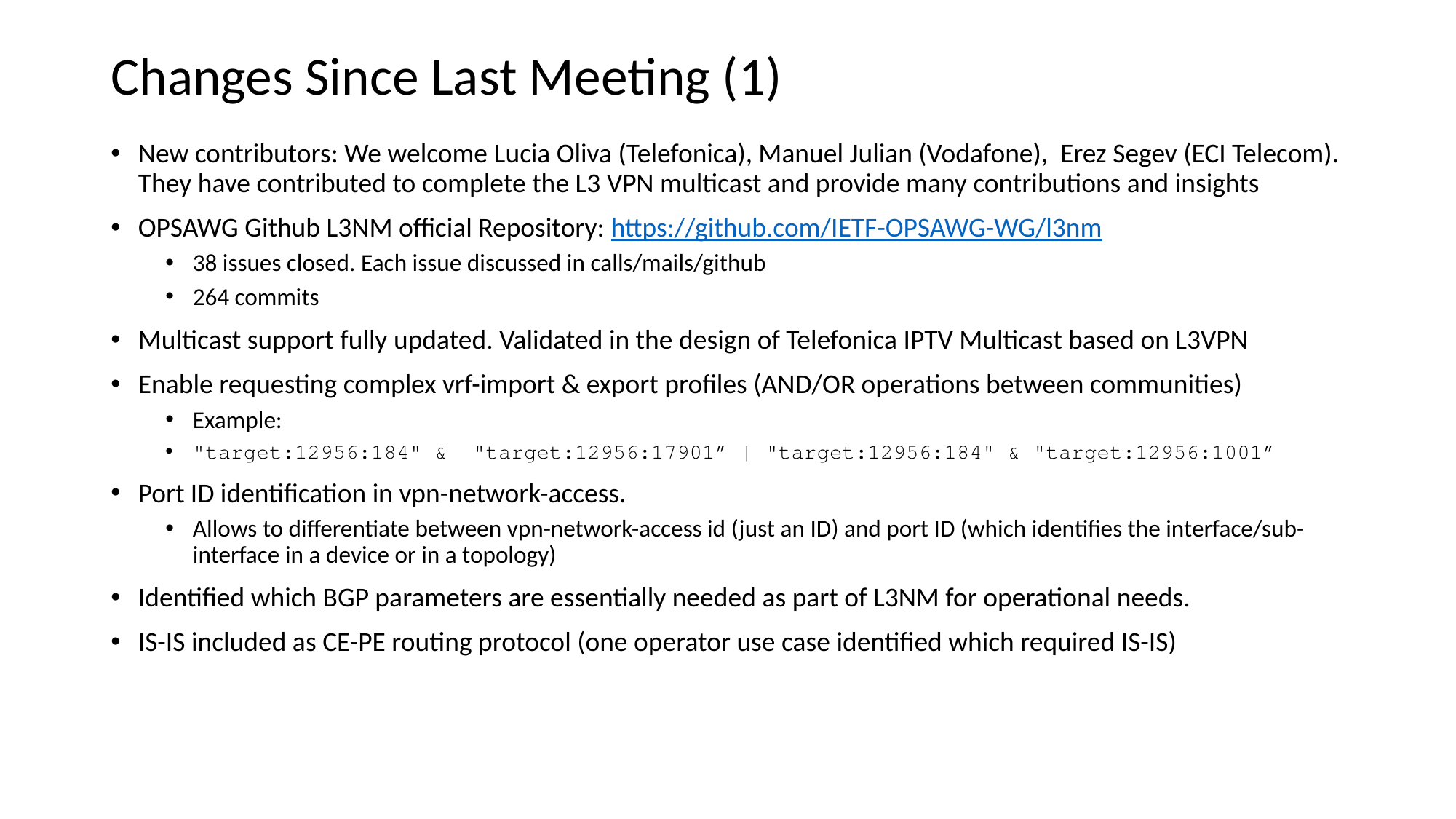

# Changes Since Last Meeting (1)
New contributors: We welcome Lucia Oliva (Telefonica), Manuel Julian (Vodafone),  Erez Segev (ECI Telecom). They have contributed to complete the L3 VPN multicast and provide many contributions and insights
OPSAWG Github L3NM official Repository: https://github.com/IETF-OPSAWG-WG/l3nm
38 issues closed. Each issue discussed in calls/mails/github
264 commits
Multicast support fully updated. Validated in the design of Telefonica IPTV Multicast based on L3VPN
Enable requesting complex vrf-import & export profiles (AND/OR operations between communities)
Example:
"target:12956:184" &  "target:12956:17901” | "target:12956:184" & "target:12956:1001”
Port ID identification in vpn-network-access.
Allows to differentiate between vpn-network-access id (just an ID) and port ID (which identifies the interface/sub-interface in a device or in a topology)
Identified which BGP parameters are essentially needed as part of L3NM for operational needs.
IS-IS included as CE-PE routing protocol (one operator use case identified which required IS-IS)